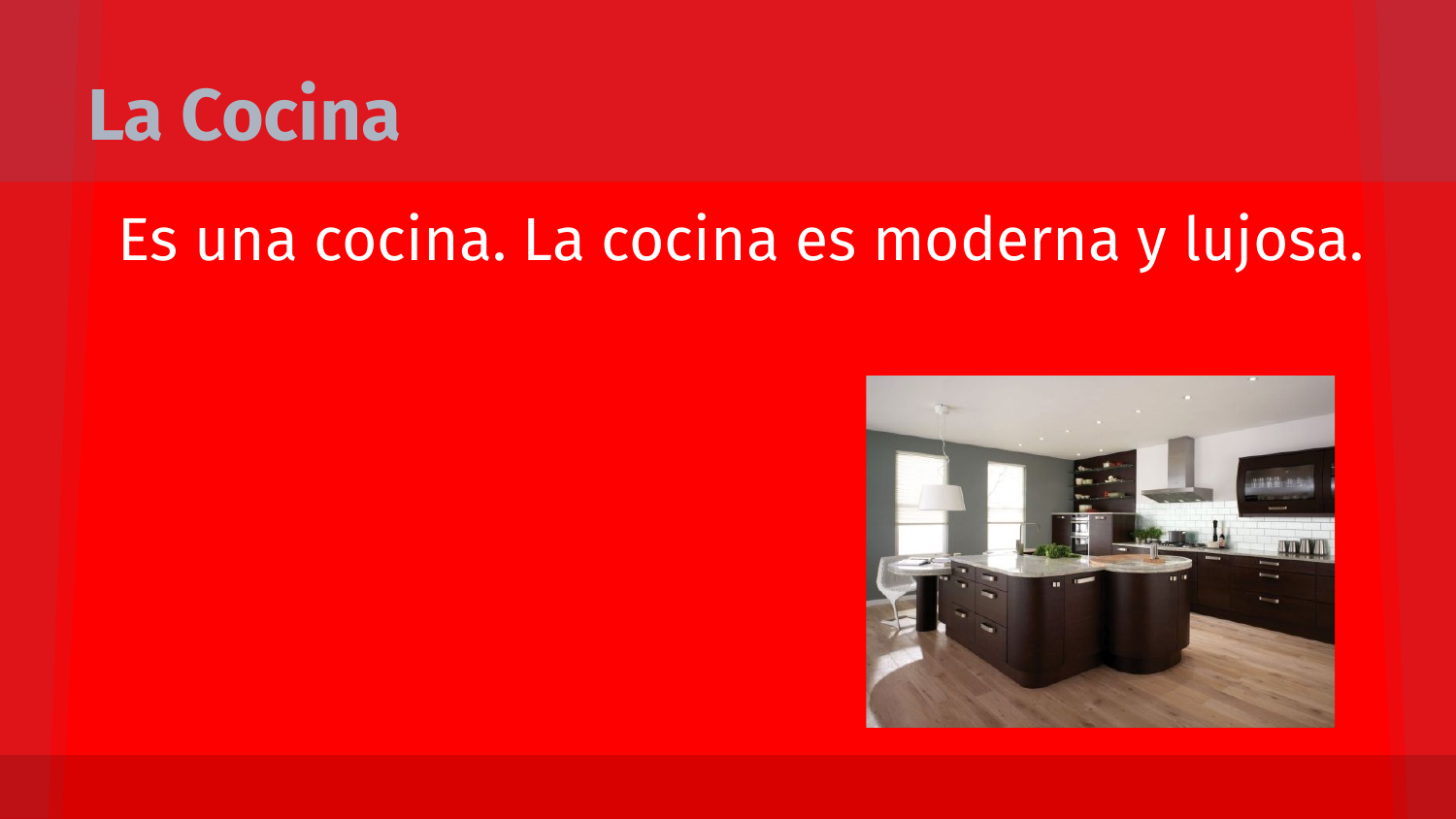

# La Cocina
Es una cocina. La cocina es moderna y lujosa.